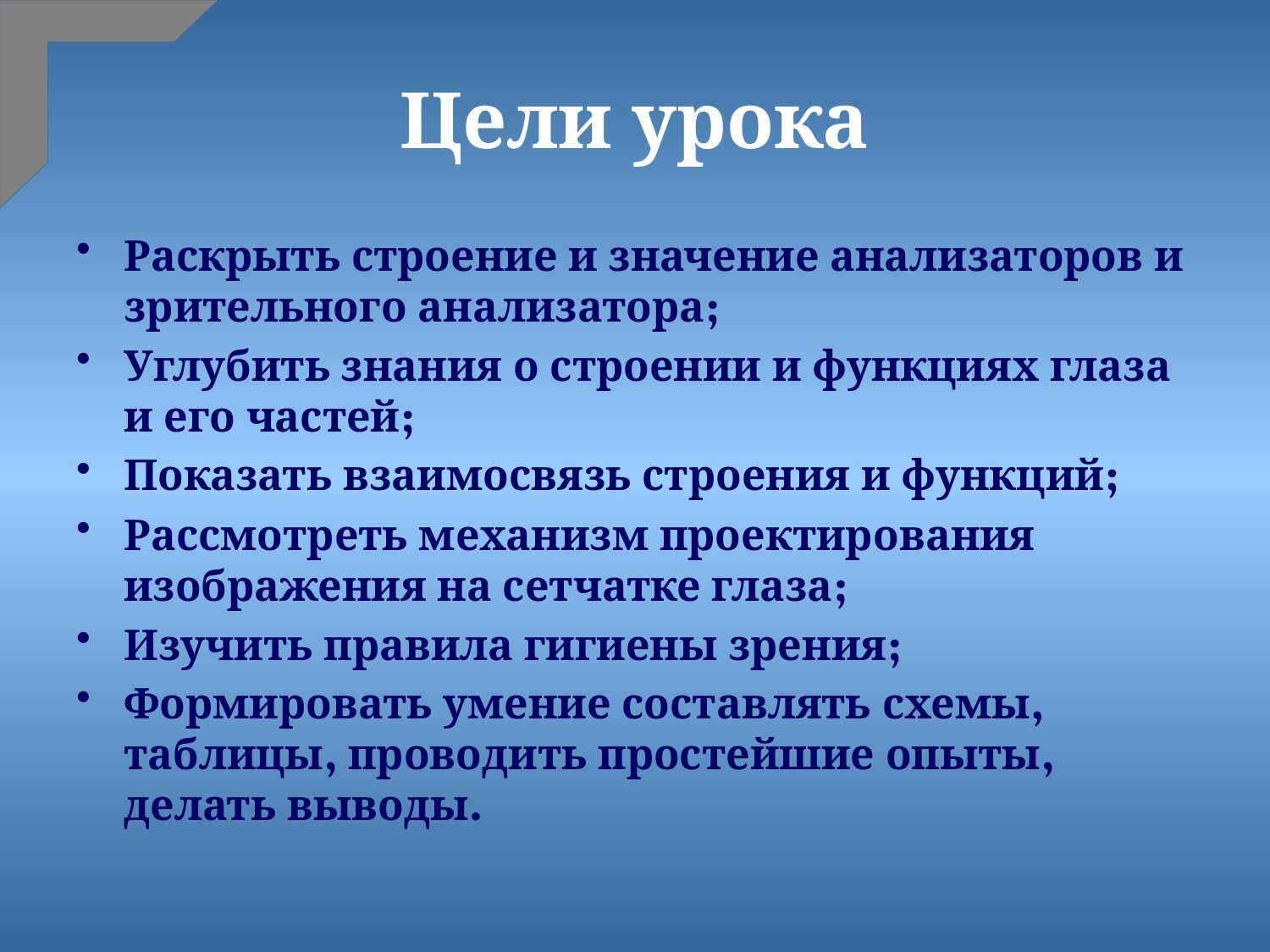

# Цели урока
Раскрыть строение и значение анализаторов и зрительного анализатора;
Углубить знания о строении и функциях глаза и его частей;
Показать взаимосвязь строения и функций;
Рассмотреть механизм проектирования изображения на сетчатке глаза;
Изучить правила гигиены зрения;
Формировать умение составлять схемы, таблицы, проводить простейшие опыты, делать выводы.